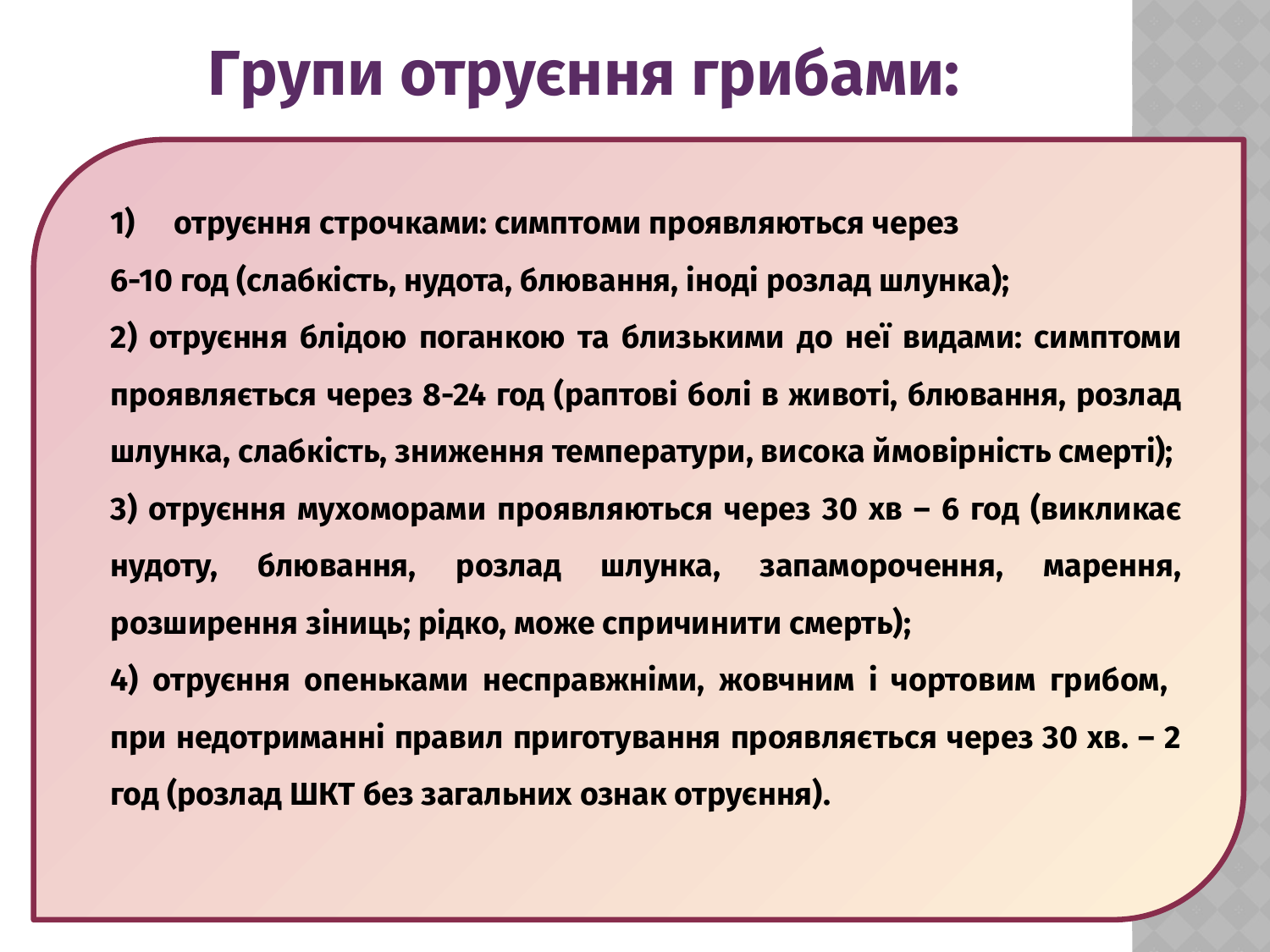

Групи отруєння грибами:

отруєння строчками: симптоми проявляються через
6-10 год (слабкість, нудота, блювання, іноді розлад шлунка);
2) отруєння блідою поганкою та близькими до неї видами: симптоми проявляється через 8-24 год (раптові болі в животі, блювання, розлад шлунка, слабкість, зниження температури, висока ймовірність смерті);
3) отруєння мухоморами проявляються через 30 хв – 6 год (викликає нудоту, блювання, розлад шлунка, запаморочення, марення, розширення зіниць; рідко, може спричинити смерть);
4) отруєння опеньками несправжніми, жовчним і чортовим грибом,  при недотриманні правил приготування проявляється через 30 хв. – 2 год (розлад ШКТ без загальних ознак отруєння).